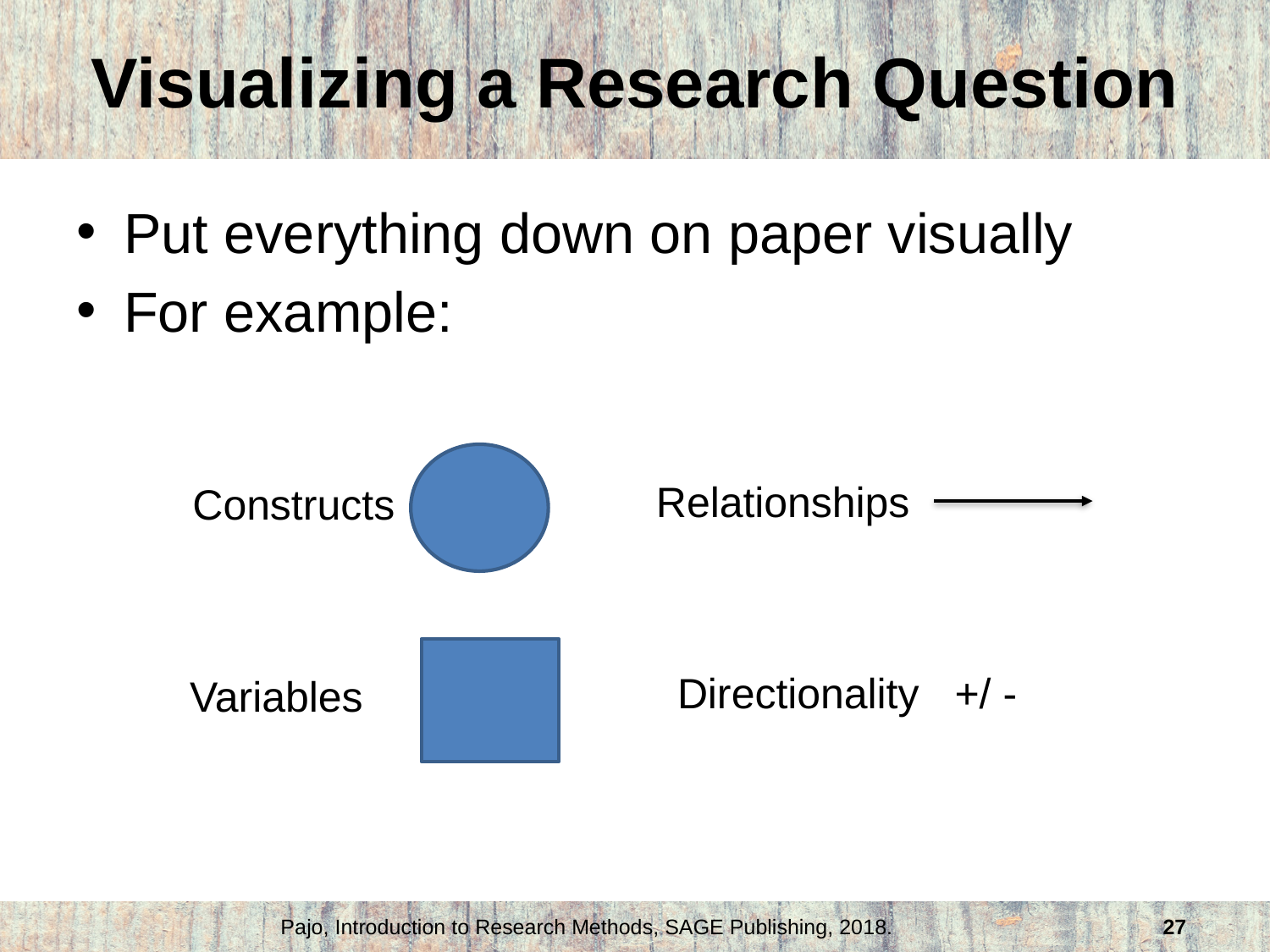

# Visualizing a Research Question
Put everything down on paper visually
For example:

Relationships
Constructs

Directionality   +/ -
Variables
Pajo, Introduction to Research Methods, SAGE Publishing, 2018.
27